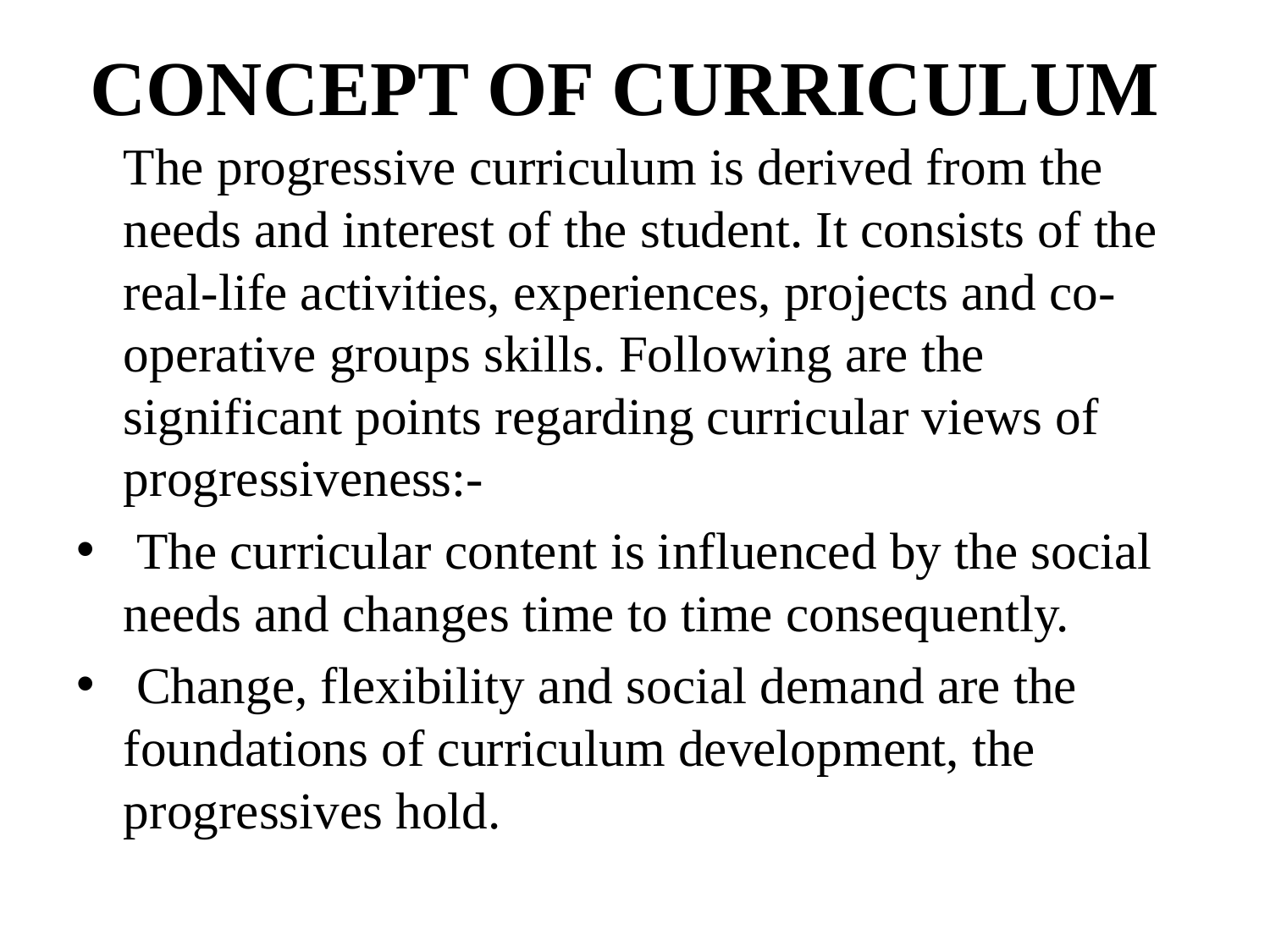

# CONCEPT OF CURRICULUM
	The progressive curriculum is derived from the needs and interest of the student. It consists of the real-life activities, experiences, projects and co-operative groups skills. Following are the significant points regarding curricular views of progressiveness:-
 The curricular content is influenced by the social needs and changes time to time consequently.
 Change, flexibility and social demand are the foundations of curriculum development, the progressives hold.